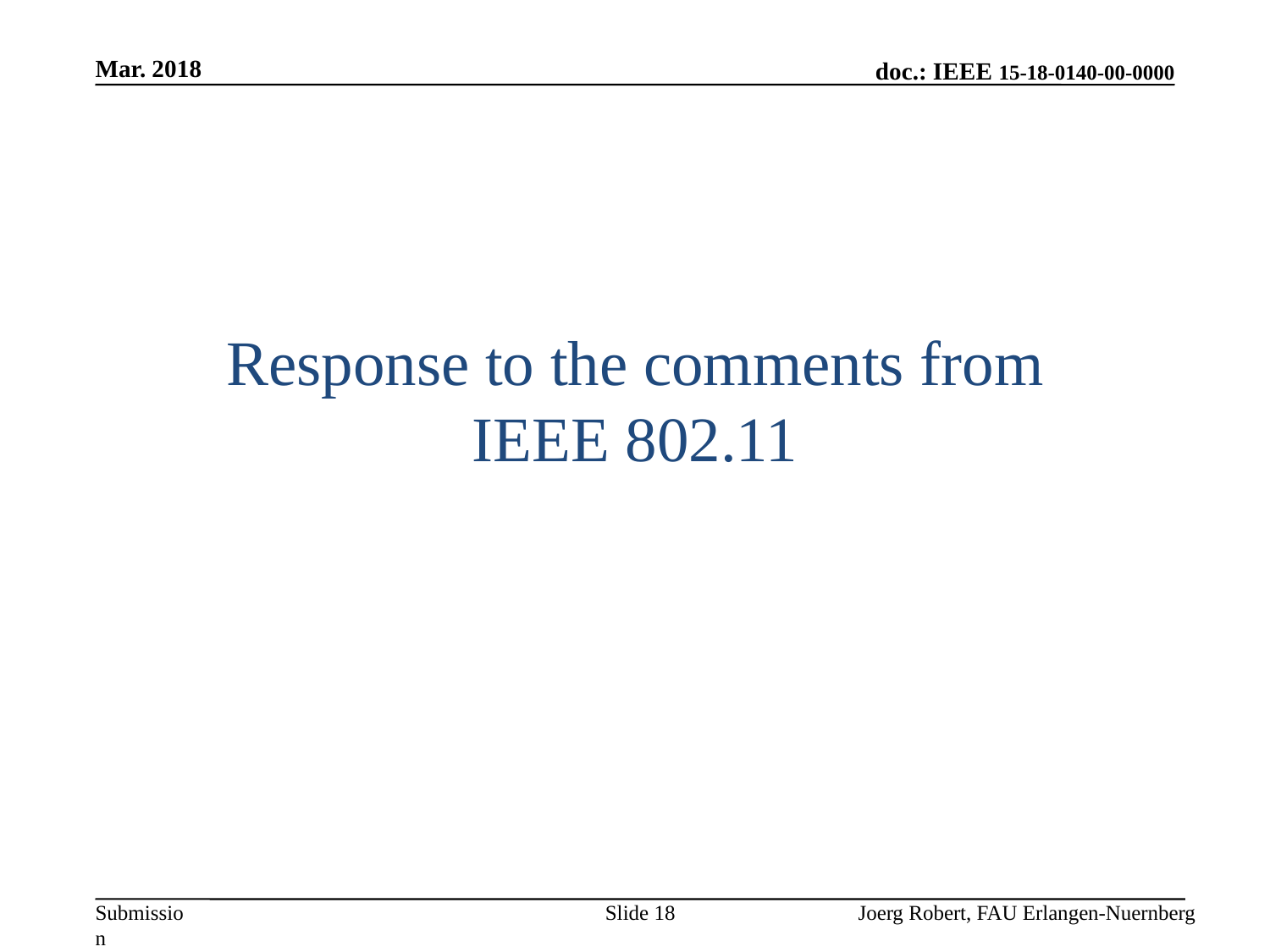

Mar. 2018
# Response to the comments from IEEE 802.11
Slide 18
Joerg Robert, FAU Erlangen-Nuernberg